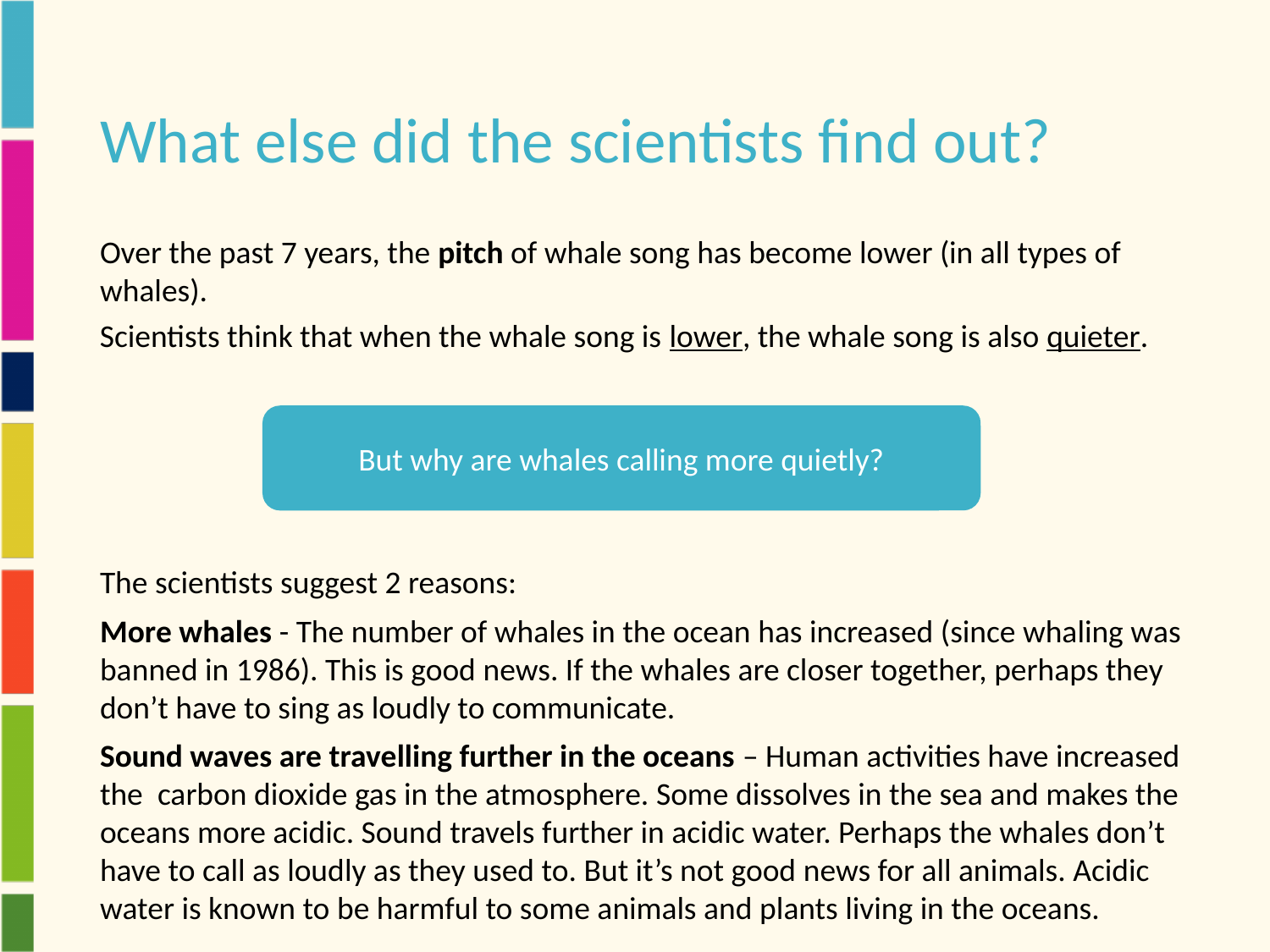

# What else did the scientists find out?
Over the past 7 years, the pitch of whale song has become lower (in all types of whales).
Scientists think that when the whale song is lower, the whale song is also quieter.
But why are whales calling more quietly?
The scientists suggest 2 reasons:
More whales - The number of whales in the ocean has increased (since whaling was banned in 1986). This is good news. If the whales are closer together, perhaps they don’t have to sing as loudly to communicate.
Sound waves are travelling further in the oceans – Human activities have increased the  carbon dioxide gas in the atmosphere. Some dissolves in the sea and makes the oceans more acidic. Sound travels further in acidic water. Perhaps the whales don’t have to call as loudly as they used to. But it’s not good news for all animals. Acidic water is known to be harmful to some animals and plants living in the oceans.